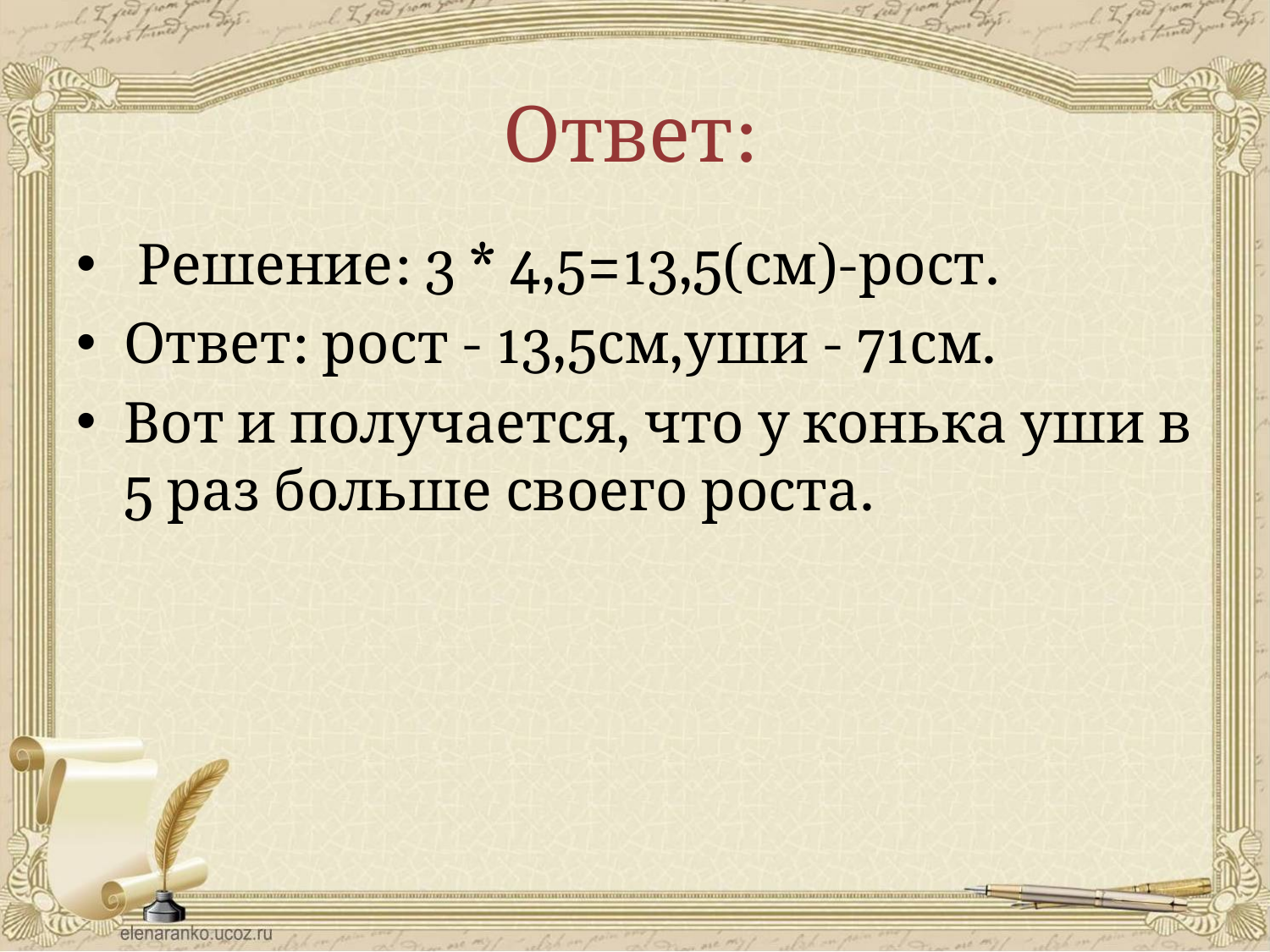

# Ответ:
 Решение: 3 * 4,5=13,5(см)-рост.
Ответ: рост - 13,5см,уши - 71см.
Вот и получается, что у конька уши в 5 раз больше своего роста.